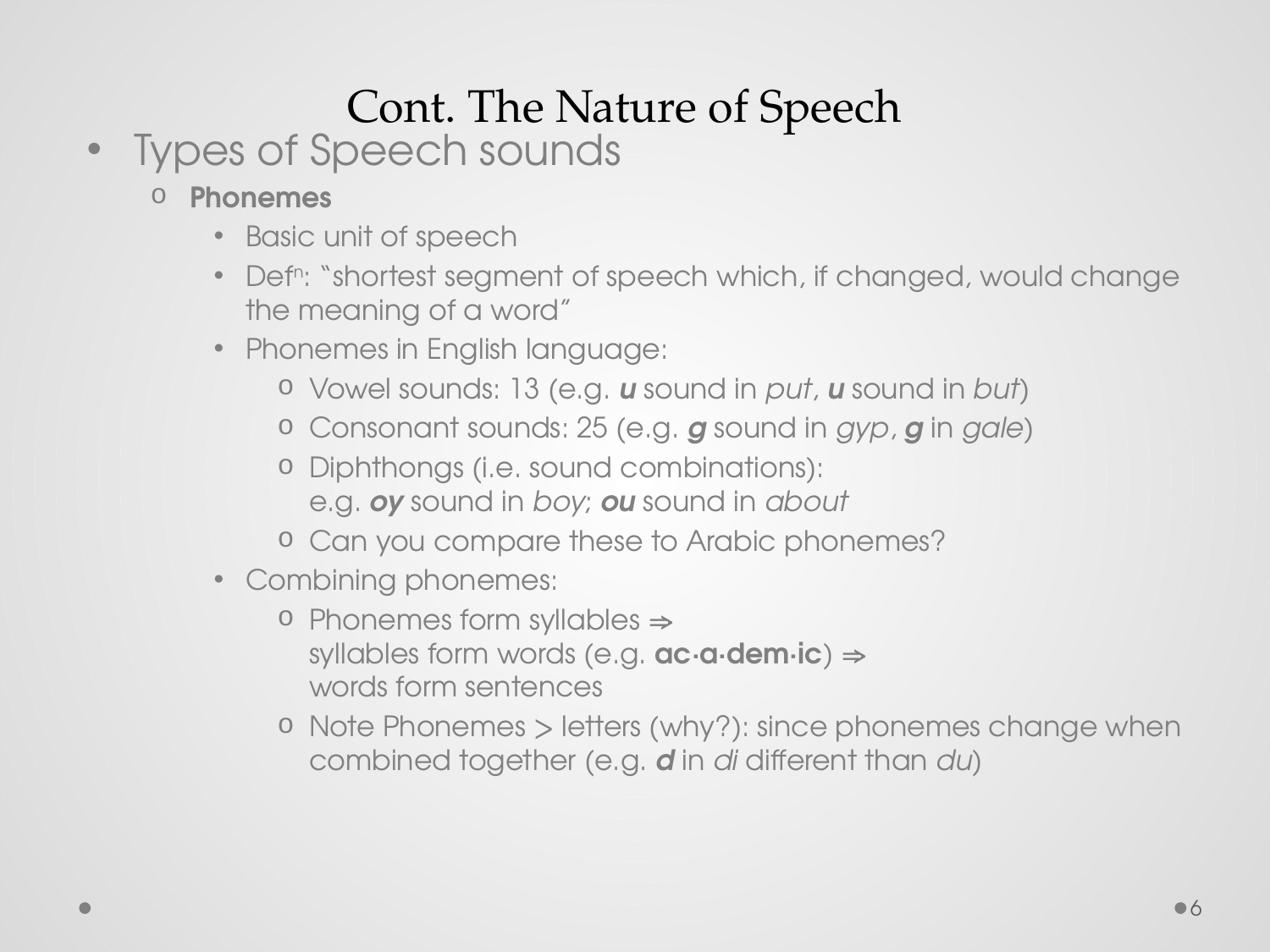

# Cont. The Nature of Speech

Types of Speech sounds
Phonemes
Basic unit of speech
Defn: “shortest segment of speech which, if changed, would change the meaning of a word”
Phonemes in English language:
Vowel sounds: 13 (e.g. u sound in put, u sound in but)
Consonant sounds: 25 (e.g. g sound in gyp, g in gale)
Diphthongs (i.e. sound combinations):
e.g. oy sound in boy; ou sound in about
Can you compare these to Arabic phonemes?
Combining phonemes:
Phonemes form syllables ⇒
syllables form words (e.g. ac·a·dem·ic) ⇒
words form sentences
Note Phonemes > letters (why?): since phonemes change when combined together (e.g. d in di different than du)
6